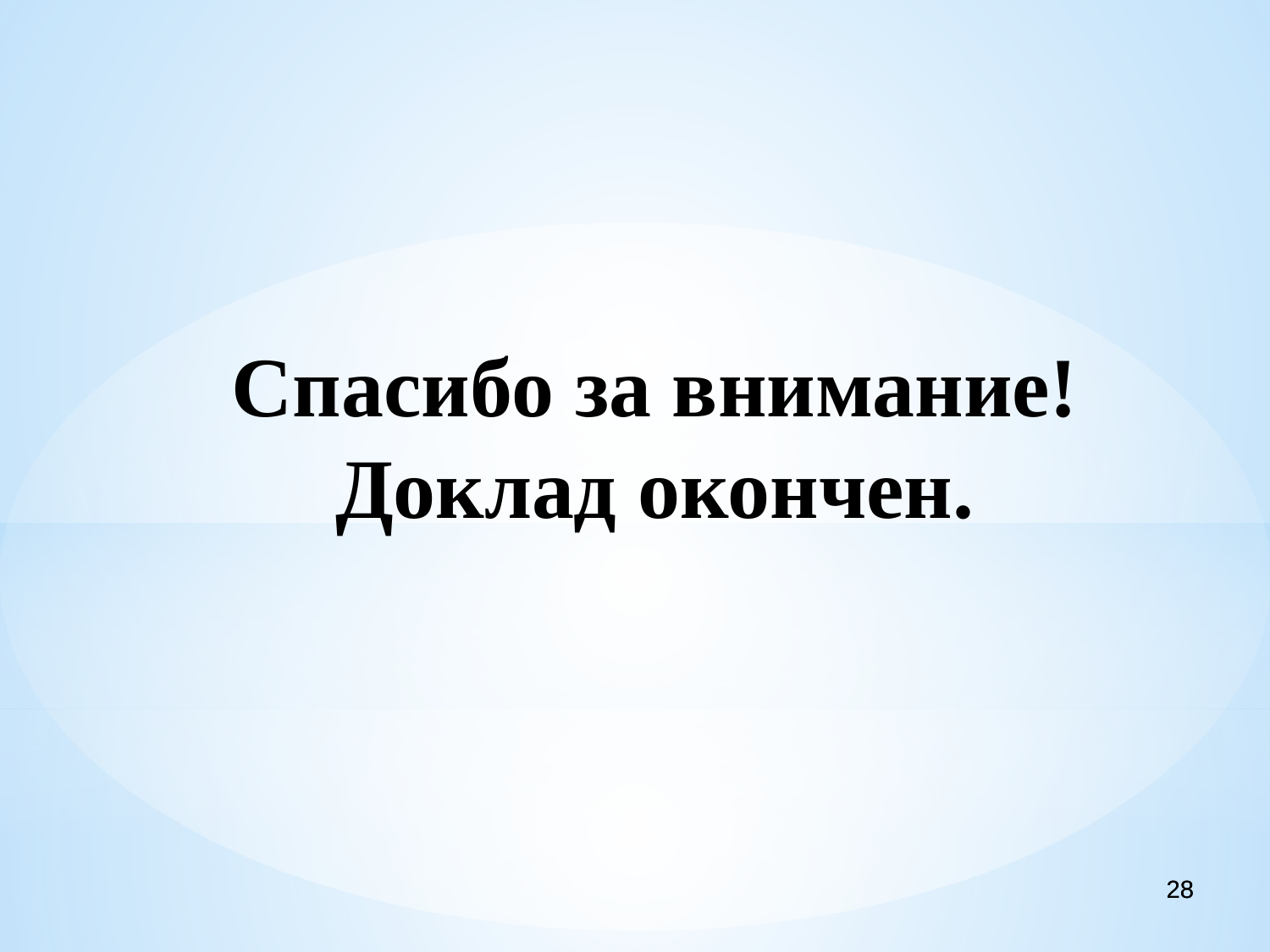

Спасибо за внимание!
Доклад окончен.

28
28